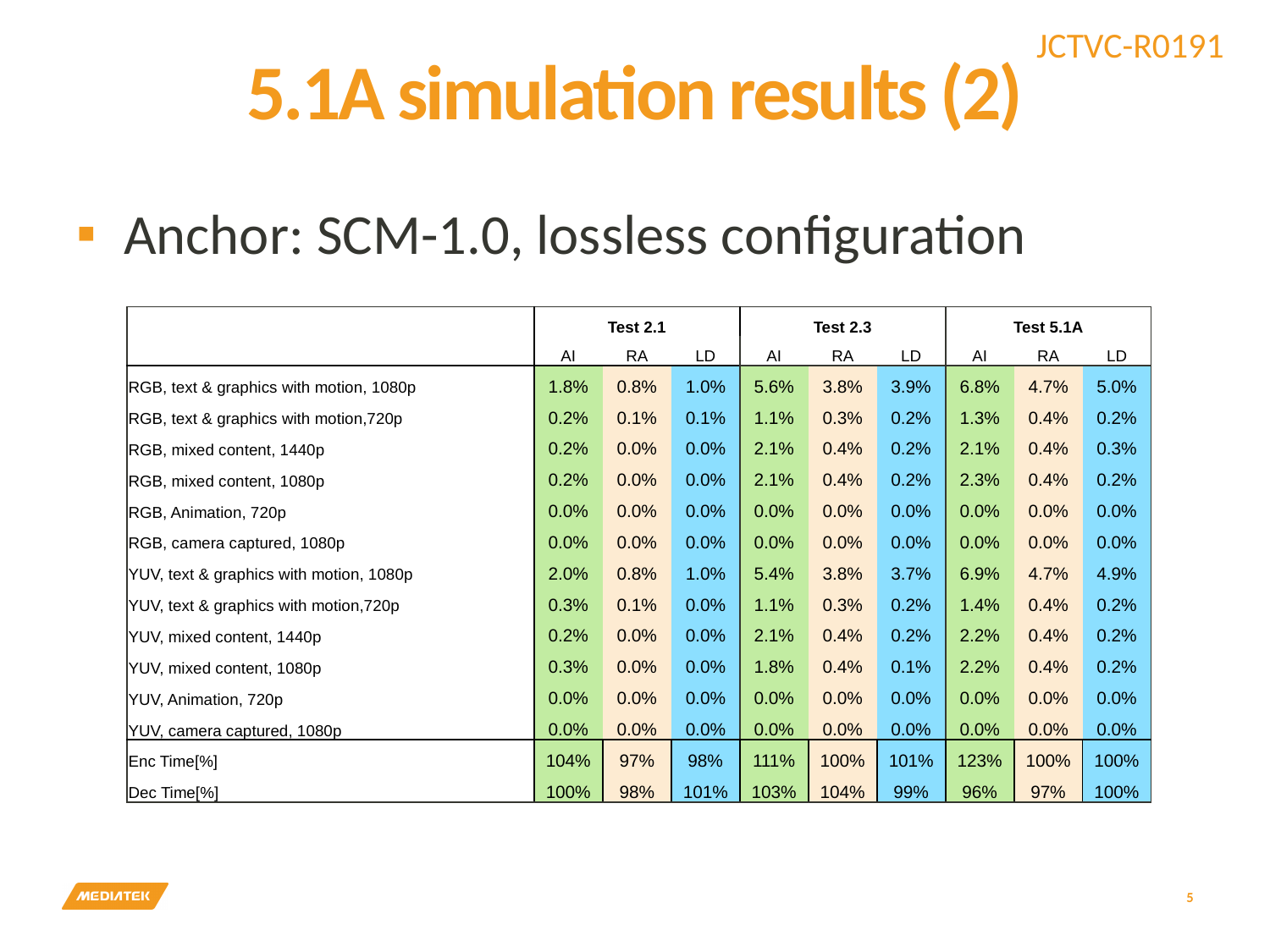

# 5.1A simulation results (2)
Anchor: SCM-1.0, lossless configuration

|  | Test 2.1 |  |  | Test 2.3 |  |  | Test 5.1A |  |  |
| --- | --- | --- | --- | --- | --- | --- | --- | --- | --- |
|  | AI | RA | LD | AI | RA | LD | AI | RA | LD |
| RGB, text & graphics with motion, 1080p | 1.8% | 0.8% | 1.0% | 5.6% | 3.8% | 3.9% | 6.8% | 4.7% | 5.0% |
| RGB, text & graphics with motion,720p | 0.2% | 0.1% | 0.1% | 1.1% | 0.3% | 0.2% | 1.3% | 0.4% | 0.2% |
| RGB, mixed content, 1440p | 0.2% | 0.0% | 0.0% | 2.1% | 0.4% | 0.2% | 2.1% | 0.4% | 0.3% |
| RGB, mixed content, 1080p | 0.2% | 0.0% | 0.0% | 2.1% | 0.4% | 0.2% | 2.3% | 0.4% | 0.2% |
| RGB, Animation, 720p | 0.0% | 0.0% | 0.0% | 0.0% | 0.0% | 0.0% | 0.0% | 0.0% | 0.0% |
| RGB, camera captured, 1080p | 0.0% | 0.0% | 0.0% | 0.0% | 0.0% | 0.0% | 0.0% | 0.0% | 0.0% |
| YUV, text & graphics with motion, 1080p | 2.0% | 0.8% | 1.0% | 5.4% | 3.8% | 3.7% | 6.9% | 4.7% | 4.9% |
| YUV, text & graphics with motion,720p | 0.3% | 0.1% | 0.0% | 1.1% | 0.3% | 0.2% | 1.4% | 0.4% | 0.2% |
| YUV, mixed content, 1440p | 0.2% | 0.0% | 0.0% | 2.1% | 0.4% | 0.2% | 2.2% | 0.4% | 0.2% |
| YUV, mixed content, 1080p | 0.3% | 0.0% | 0.0% | 1.8% | 0.4% | 0.1% | 2.2% | 0.4% | 0.2% |
| YUV, Animation, 720p | 0.0% | 0.0% | 0.0% | 0.0% | 0.0% | 0.0% | 0.0% | 0.0% | 0.0% |
| YUV, camera captured, 1080p | 0.0% | 0.0% | 0.0% | 0.0% | 0.0% | 0.0% | 0.0% | 0.0% | 0.0% |
| Enc Time[%] | 104% | 97% | 98% | 111% | 100% | 101% | 123% | 100% | 100% |
| Dec Time[%] | 100% | 98% | 101% | 103% | 104% | 99% | 96% | 97% | 100% |
5